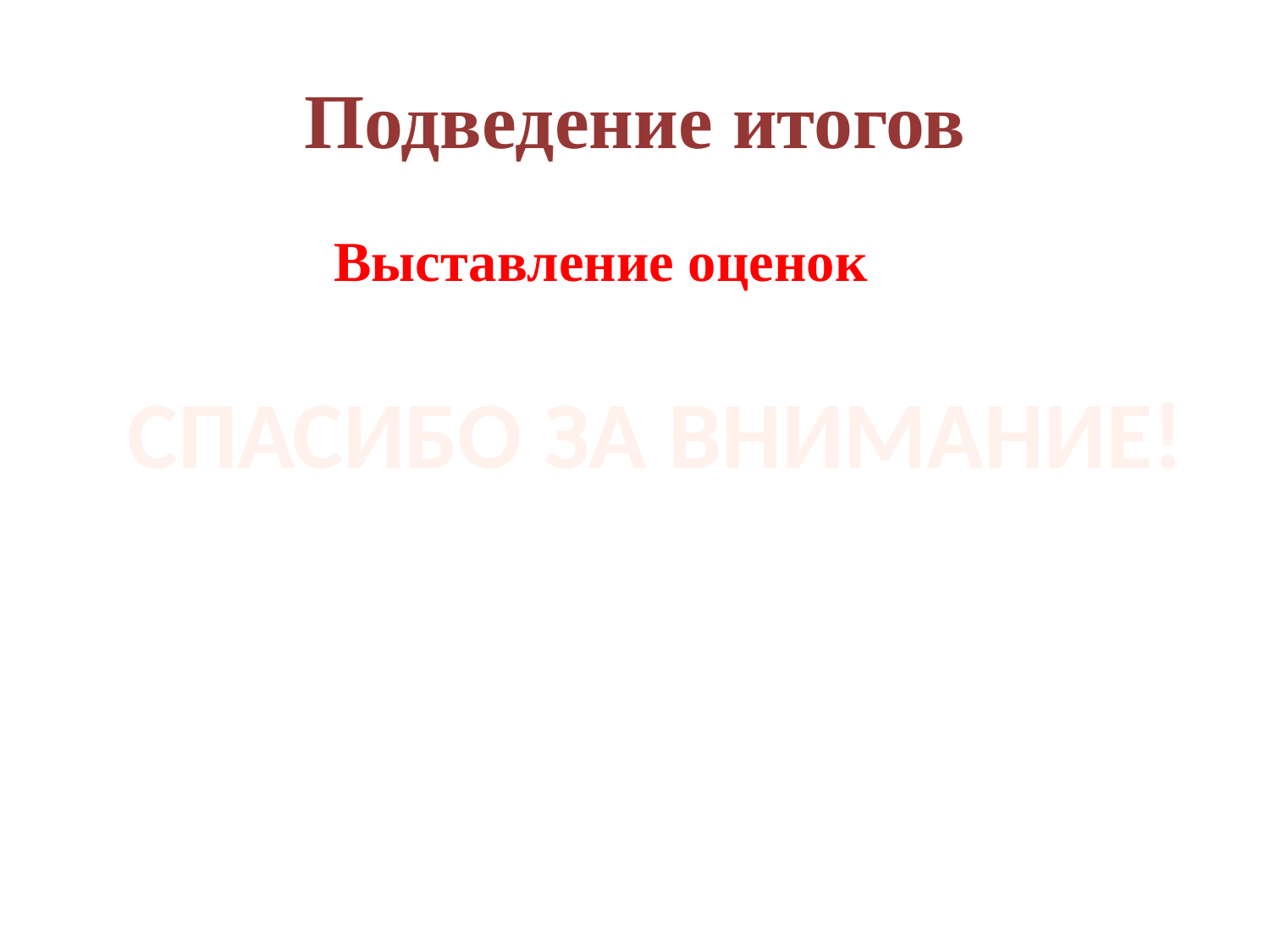

# Подведение итогов
Выставление оценок
СПАСИБО ЗА ВНИМАНИЕ!